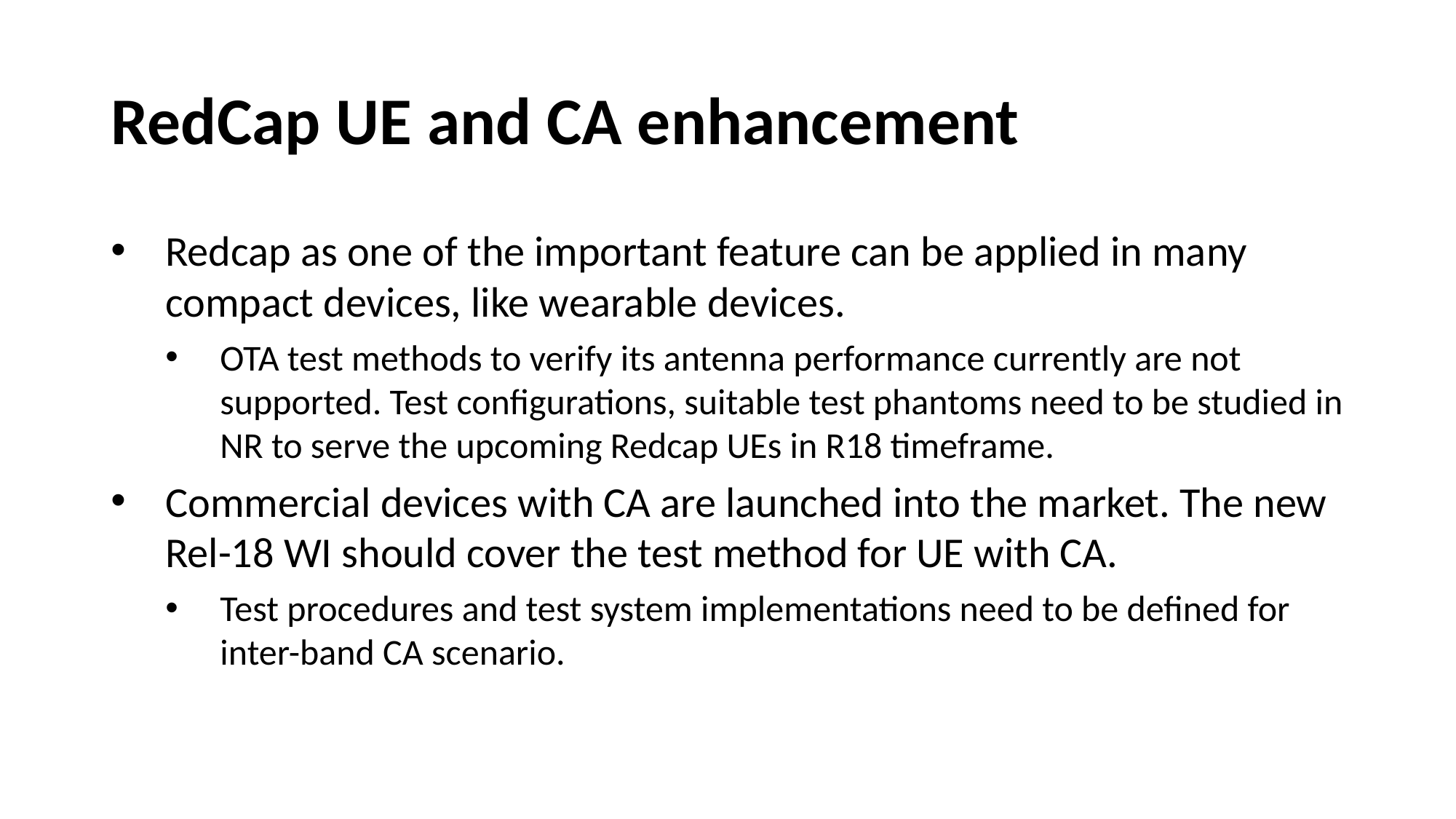

# RedCap UE and CA enhancement
Redcap as one of the important feature can be applied in many compact devices, like wearable devices.
OTA test methods to verify its antenna performance currently are not supported. Test configurations, suitable test phantoms need to be studied in NR to serve the upcoming Redcap UEs in R18 timeframe.
Commercial devices with CA are launched into the market. The new Rel-18 WI should cover the test method for UE with CA.
Test procedures and test system implementations need to be defined for inter-band CA scenario.